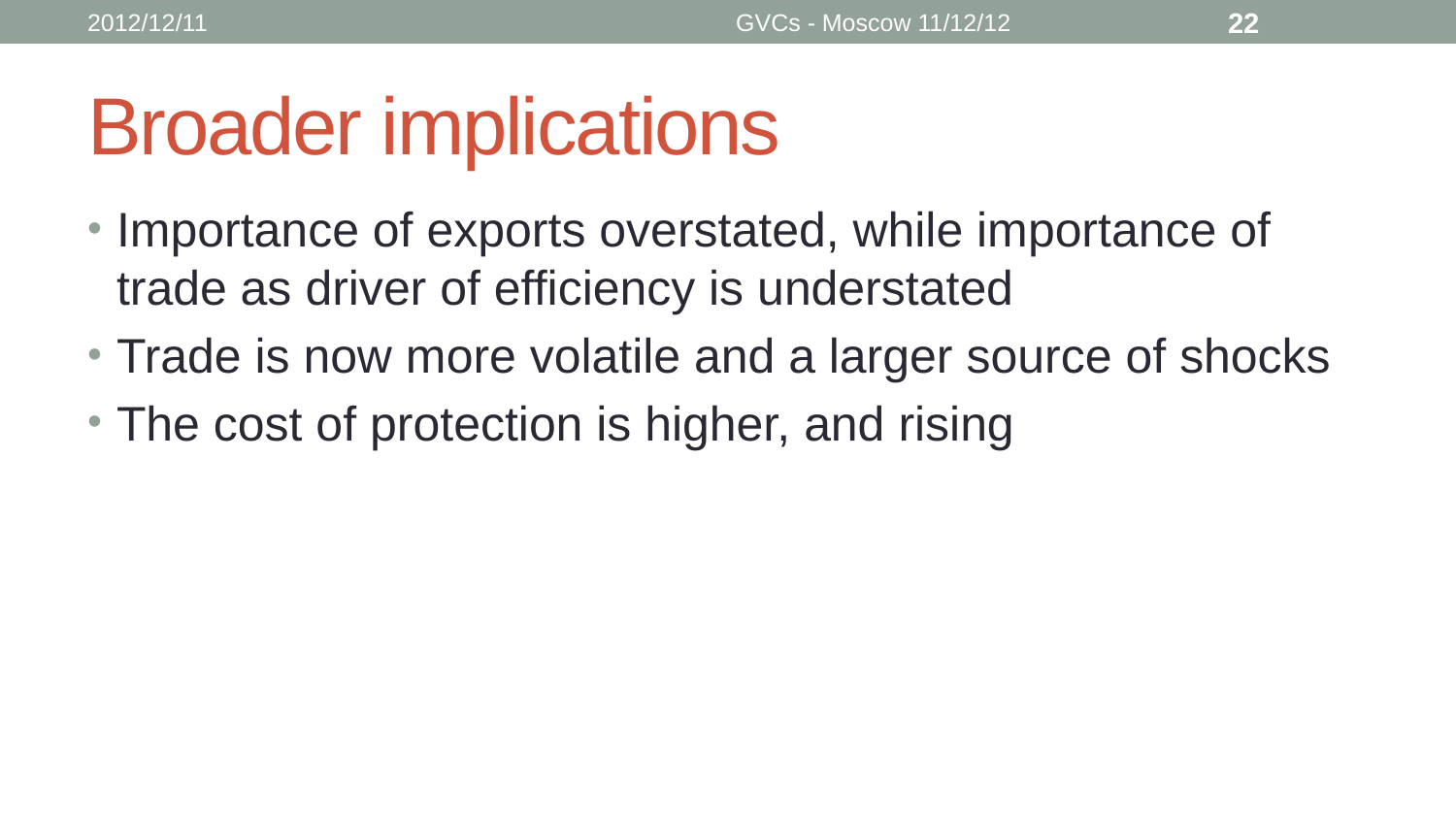

2012/12/11
GVCs - Moscow 11/12/12
22
# Broader implications
Importance of exports overstated, while importance of trade as driver of efficiency is understated
Trade is now more volatile and a larger source of shocks
The cost of protection is higher, and rising